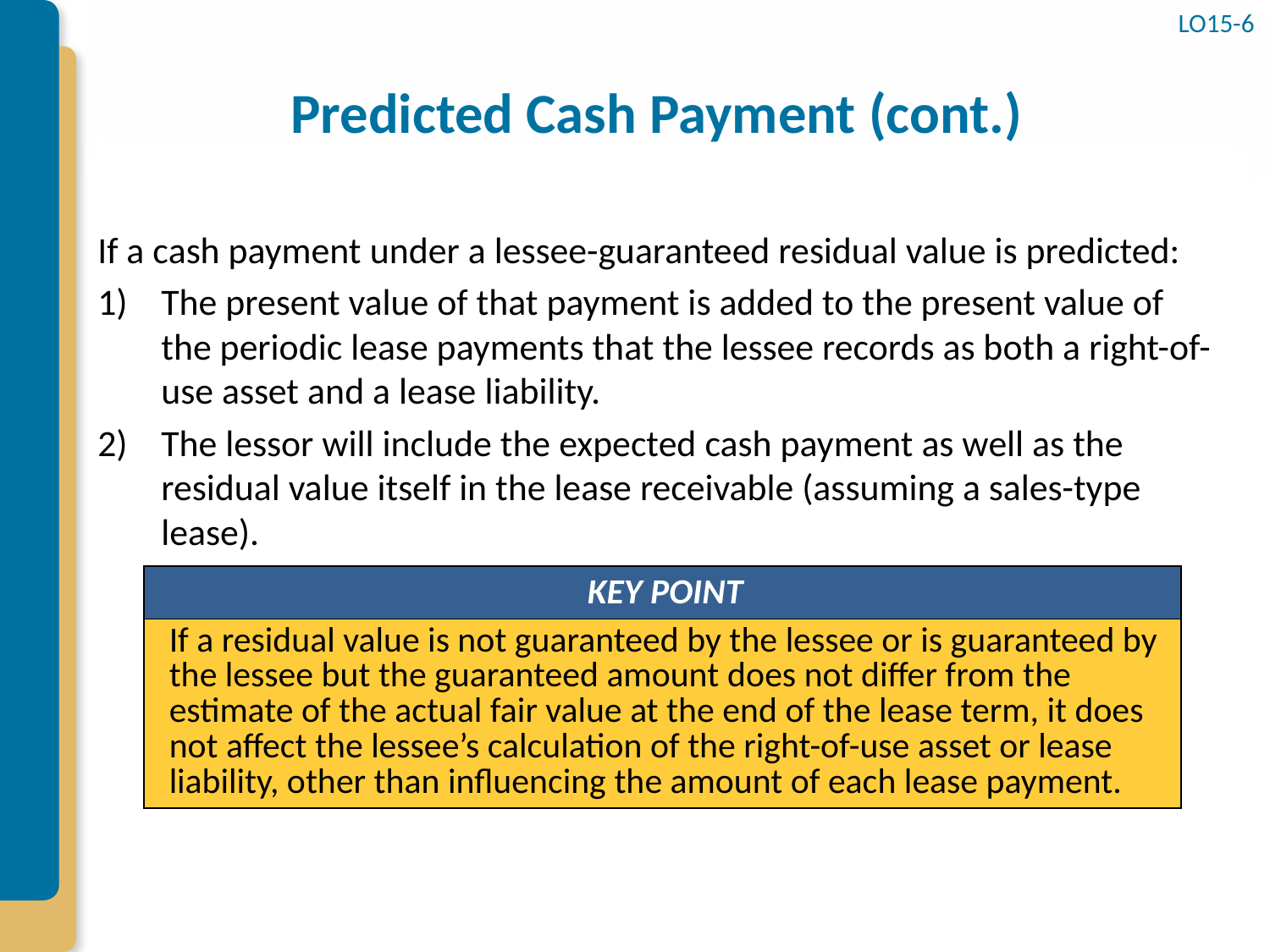

LO15-6
# Predicted Cash Payment (cont.)
If a cash payment under a lessee-guaranteed residual value is predicted:
The present value of that payment is added to the present value of the periodic lease payments that the lessee records as both a right-of-use asset and a lease liability.
The lessor will include the expected cash payment as well as the residual value itself in the lease receivable (assuming a sales-type lease).
| KEY POINT |
| --- |
| If a residual value is not guaranteed by the lessee or is guaranteed by the lessee but the guaranteed amount does not differ from the estimate of the actual fair value at the end of the lease term, it does not affect the lessee’s calculation of the right-of-use asset or lease liability, other than influencing the amount of each lease payment. |